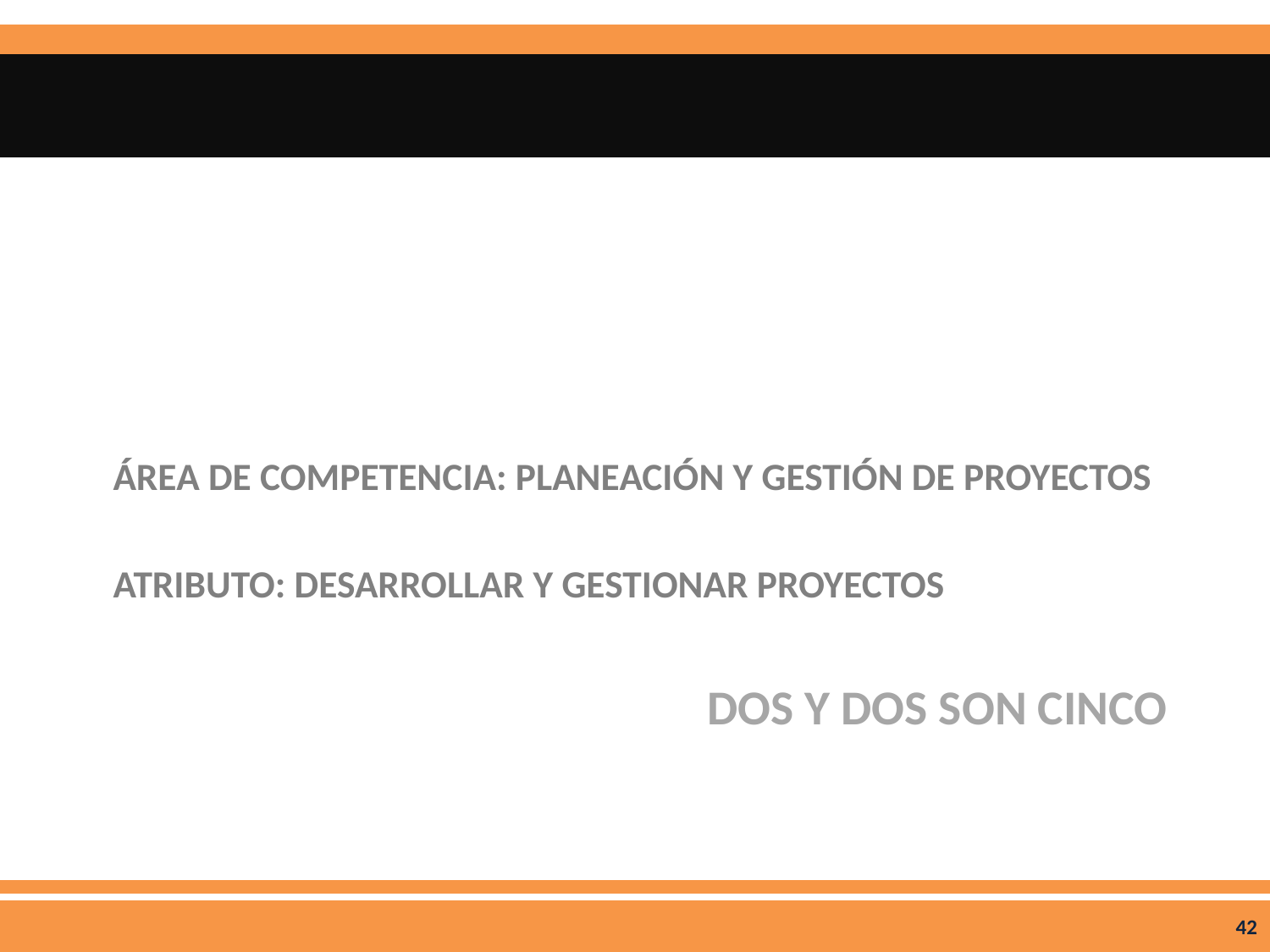

ÁREA DE COMPETENCIA: PLANEACIÓN Y GESTIÓN DE PROYECTOS

ATRIBUTO: DESARROLLAR Y GESTIONAR PROYECTOS
# DOS Y DOS SON CINCO
42